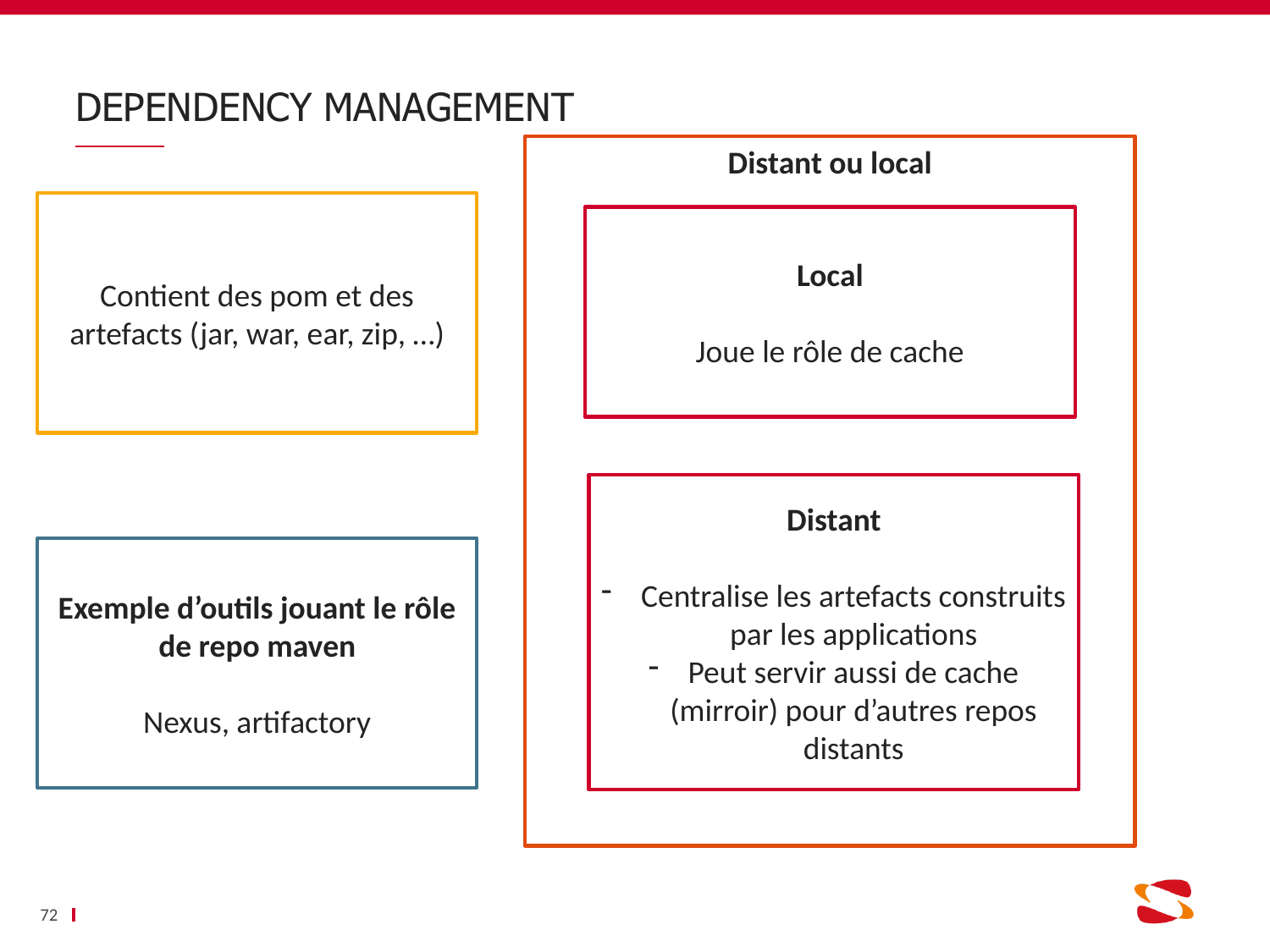

# DependeNcY management
Distant ou local
Contient des pom et des artefacts (jar, war, ear, zip, …)
Local

Joue le rôle de cache
Distant

Centralise les artefacts construits par les applications
Peut servir aussi de cache (mirroir) pour d’autres repos distants
Exemple d’outils jouant le rôle de repo maven

Nexus, artifactory
72